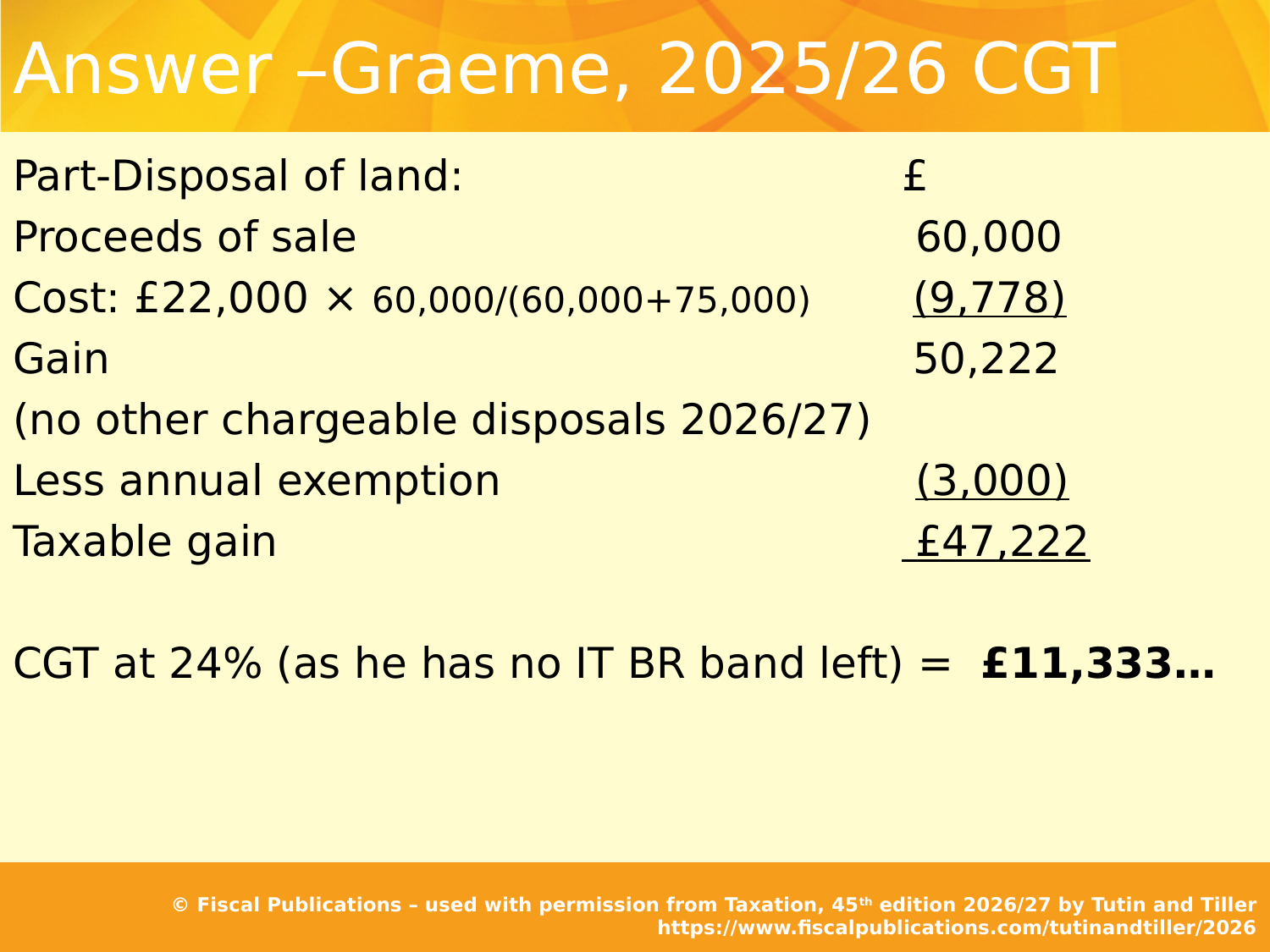

# Answer –Graeme, 2025/26 CGT
Part-Disposal of land:				£
Proceeds of sale				   	 60,000
Cost: £22,000 × 60,000/(60,000+75,000)	 (9,778)
Gain						   	 50,222
(no other chargeable disposals 2026/27)
Less annual exemption			  	 (3,000)
Taxable gain 					 £47,222

CGT at 24% (as he has no IT BR band left) =  £11,333…